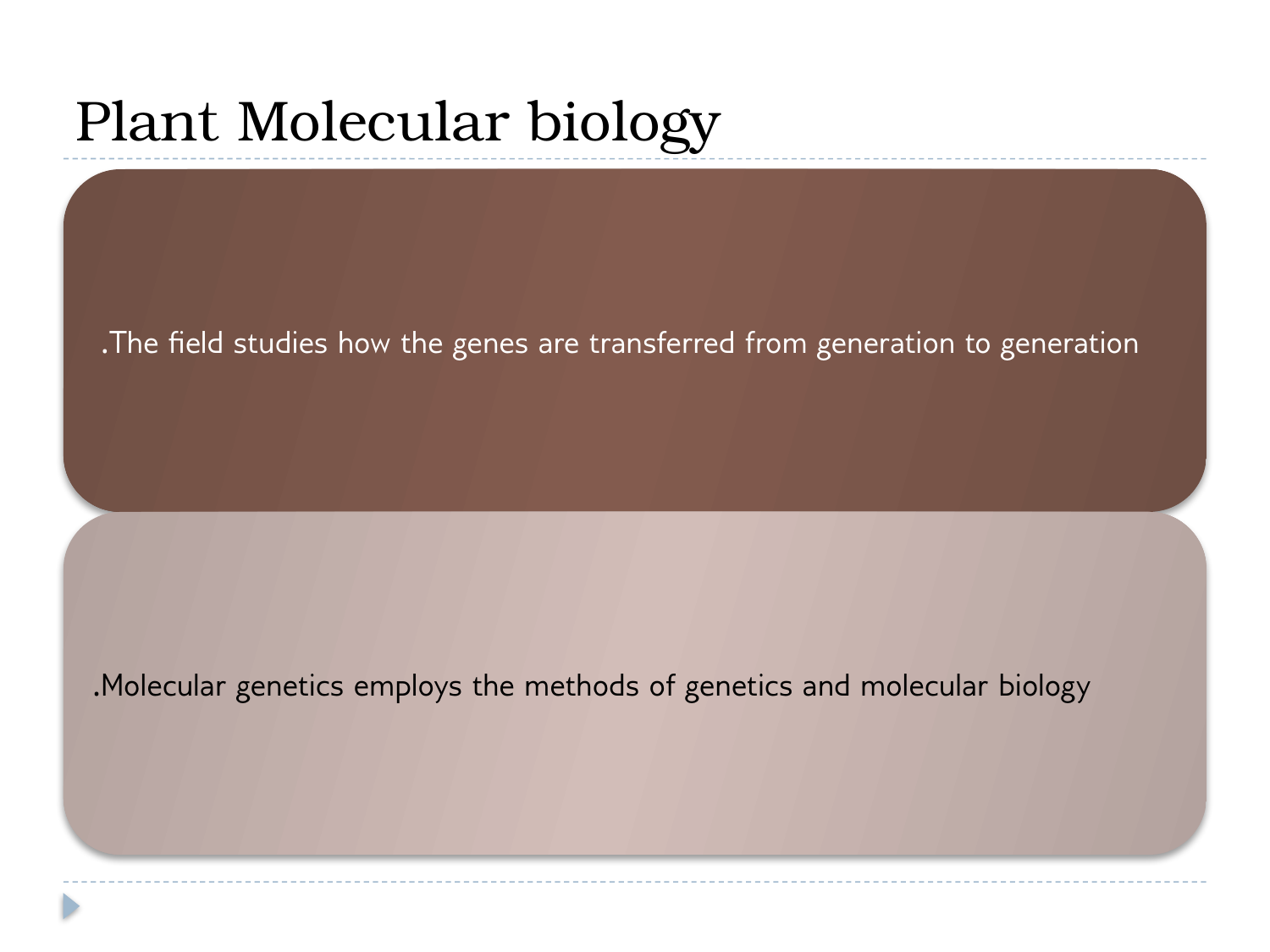

# Plant Molecular biology
The field studies how the genes are transferred from generation to generation.